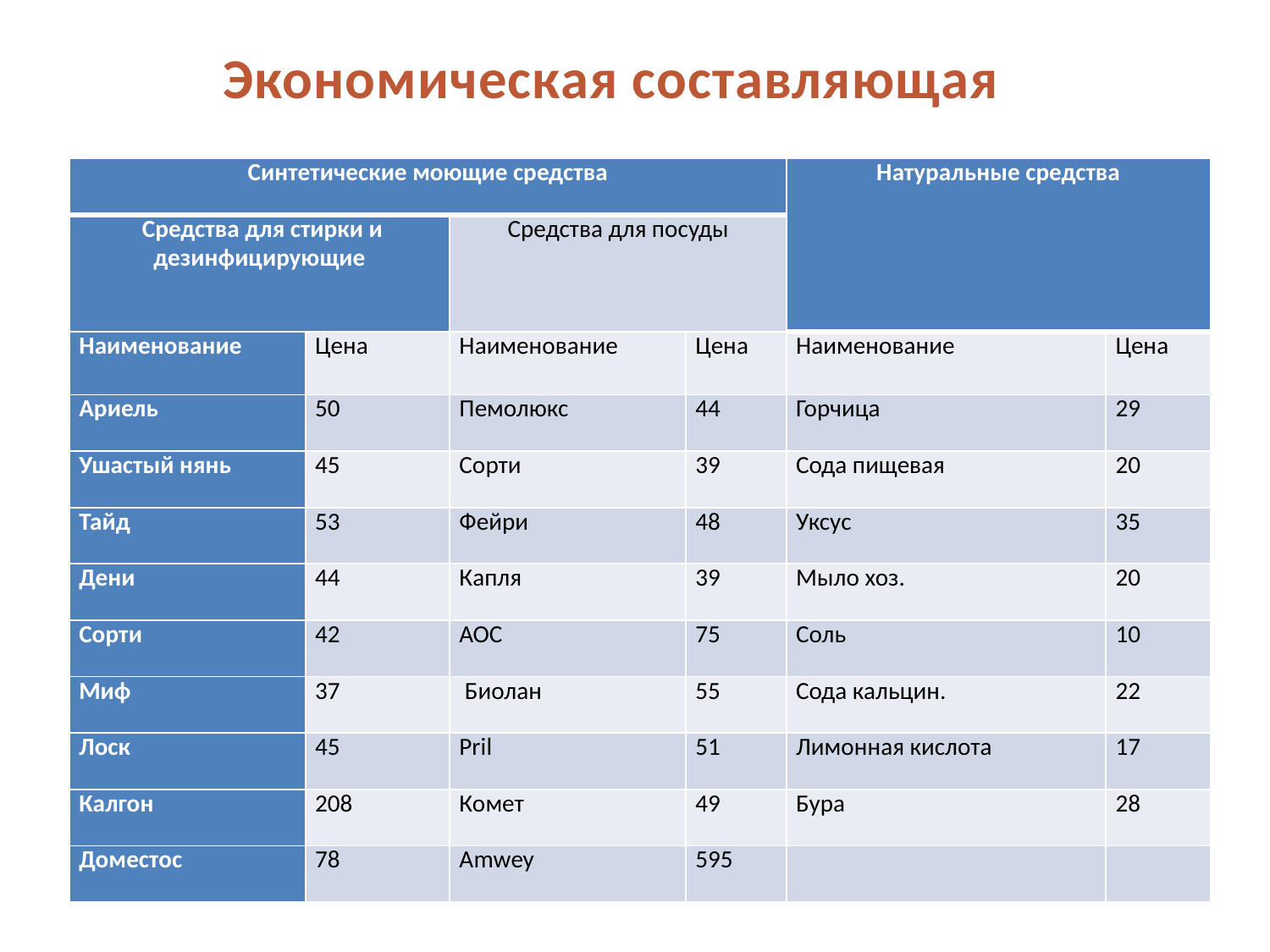

Экономическая составляющая
| Синтетические моющие средства |  |  |  | Натуральные средства |  |
| --- | --- | --- | --- | --- | --- |
| Средства для стирки и дезинфицирующие |  | Средства для посуды |  |  |  |
| Наименование | Цена | Наименование | Цена | Наименование | Цена |
| Ариель | 50 | Пемолюкс | 44 | Горчица | 29 |
| Ушастый нянь | 45 | Сорти | 39 | Сода пищевая | 20 |
| Тайд | 53 | Фейри | 48 | Уксус | 35 |
| Дени | 44 | Капля | 39 | Мыло хоз. | 20 |
| Сорти | 42 | АОС | 75 | Соль | 10 |
| Миф | 37 | Биолан | 55 | Сода кальцин. | 22 |
| Лоск | 45 | Рril | 51 | Лимонная кислота | 17 |
| Калгон | 208 | Комет | 49 | Бура | 28 |
| Доместос | 78 | Amwey | 595 |  |  |